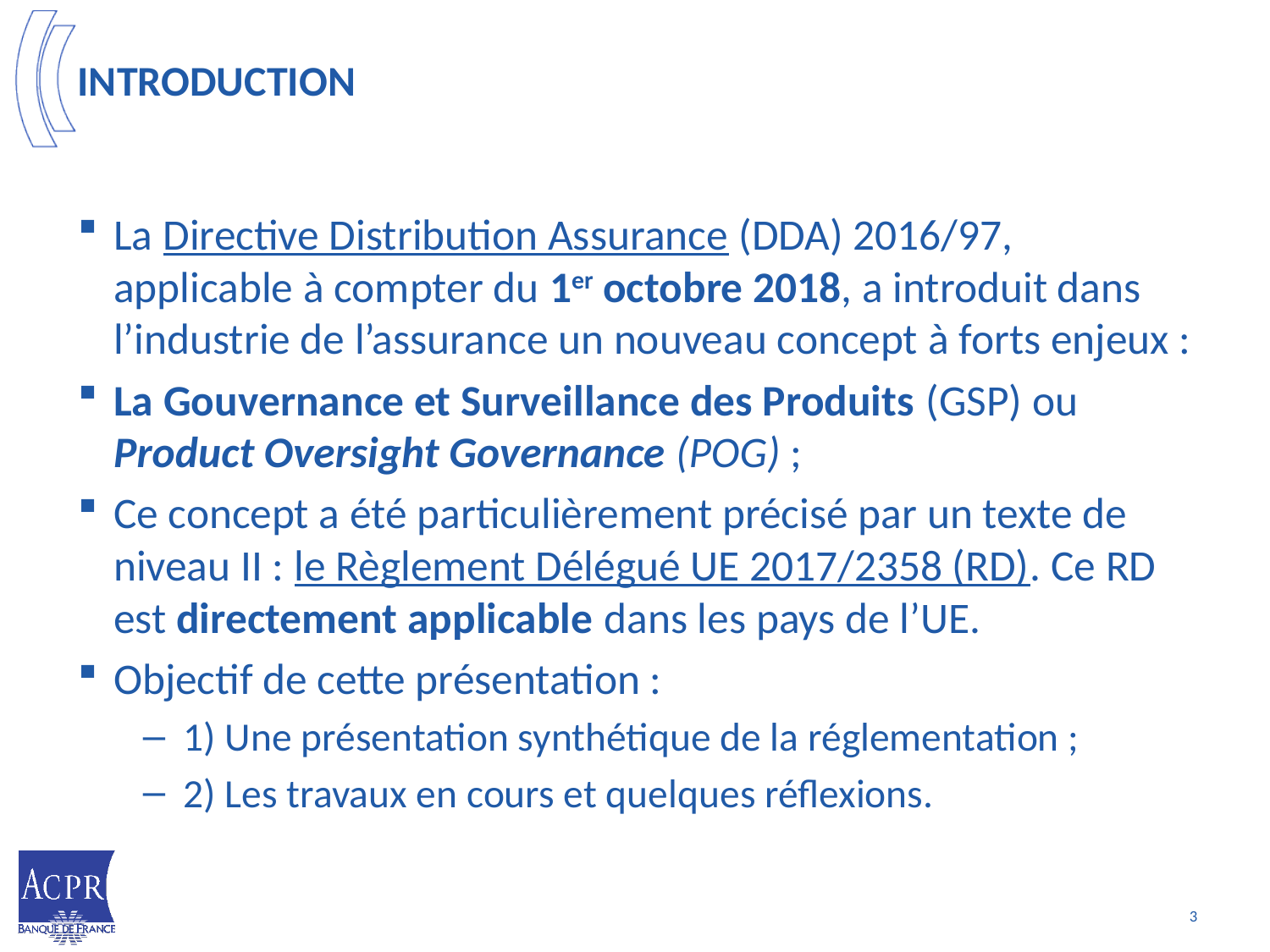

# Introduction
La Directive Distribution Assurance (DDA) 2016/97,  applicable à compter du 1er octobre 2018, a introduit dans l’industrie de l’assurance un nouveau concept à forts enjeux :
La Gouvernance et Surveillance des Produits (GSP) ou Product Oversight Governance (POG) ;
Ce concept a été particulièrement précisé par un texte de niveau II : le Règlement Délégué UE 2017/2358 (RD). Ce RD est directement applicable dans les pays de l’UE.
Objectif de cette présentation :
1) Une présentation synthétique de la réglementation ;
2) Les travaux en cours et quelques réflexions.

3